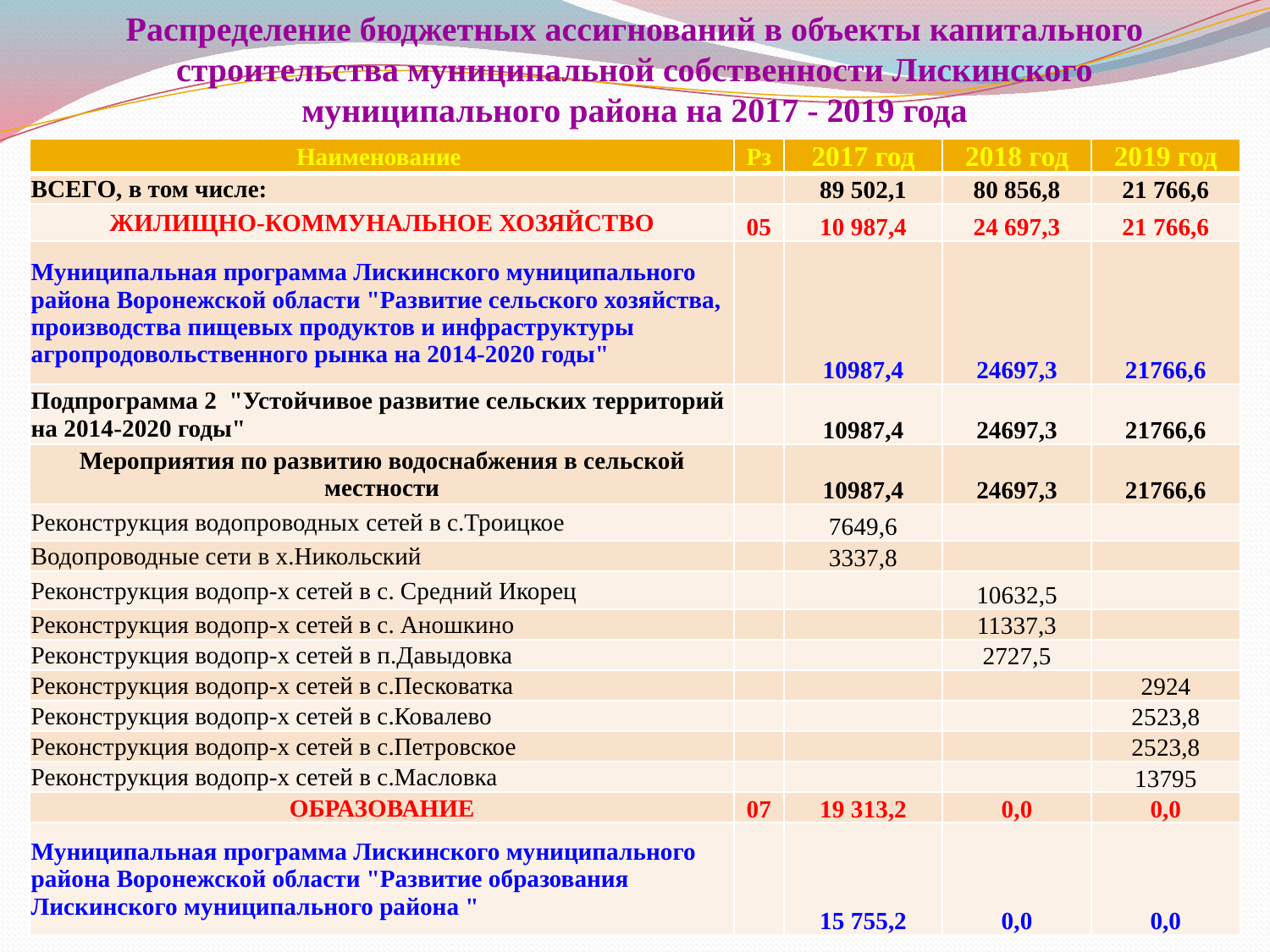

# Распределение бюджетных ассигнований в объекты капитального строительства муниципальной собственности Лискинского муниципального района на 2017 - 2019 года
| Наименование | Рз | 2017 год | 2018 год | 2019 год |
| --- | --- | --- | --- | --- |
| ВСЕГО, в том числе: |  | 89 502,1 | 80 856,8 | 21 766,6 |
| ЖИЛИЩНО-КОММУНАЛЬНОЕ ХОЗЯЙСТВО | 05 | 10 987,4 | 24 697,3 | 21 766,6 |
| Муниципальная программа Лискинского муниципального района Воронежской области "Развитие сельского хозяйства, производства пищевых продуктов и инфраструктуры агропродовольственного рынка на 2014-2020 годы" |  | 10987,4 | 24697,3 | 21766,6 |
| Подпрограмма 2 "Устойчивое развитие сельских территорий на 2014-2020 годы" |  | 10987,4 | 24697,3 | 21766,6 |
| Мероприятия по развитию водоснабжения в сельской местности |  | 10987,4 | 24697,3 | 21766,6 |
| Реконструкция водопроводных сетей в с.Троицкое |  | 7649,6 |  |  |
| Водопроводные сети в х.Никольский |  | 3337,8 |  |  |
| Реконструкция водопр-х сетей в с. Средний Икорец |  |  | 10632,5 |  |
| Реконструкция водопр-х сетей в с. Аношкино |  |  | 11337,3 |  |
| Реконструкция водопр-х сетей в п.Давыдовка |  |  | 2727,5 |  |
| Реконструкция водопр-х сетей в с.Песковатка |  |  |  | 2924 |
| Реконструкция водопр-х сетей в с.Ковалево |  |  |  | 2523,8 |
| Реконструкция водопр-х сетей в с.Петровское |  |  |  | 2523,8 |
| Реконструкция водопр-х сетей в с.Масловка |  |  |  | 13795 |
| ОБРАЗОВАНИЕ | 07 | 19 313,2 | 0,0 | 0,0 |
| Муниципальная программа Лискинского муниципального района Воронежской области "Развитие образования Лискинского муниципального района " |  | 15 755,2 | 0,0 | 0,0 |